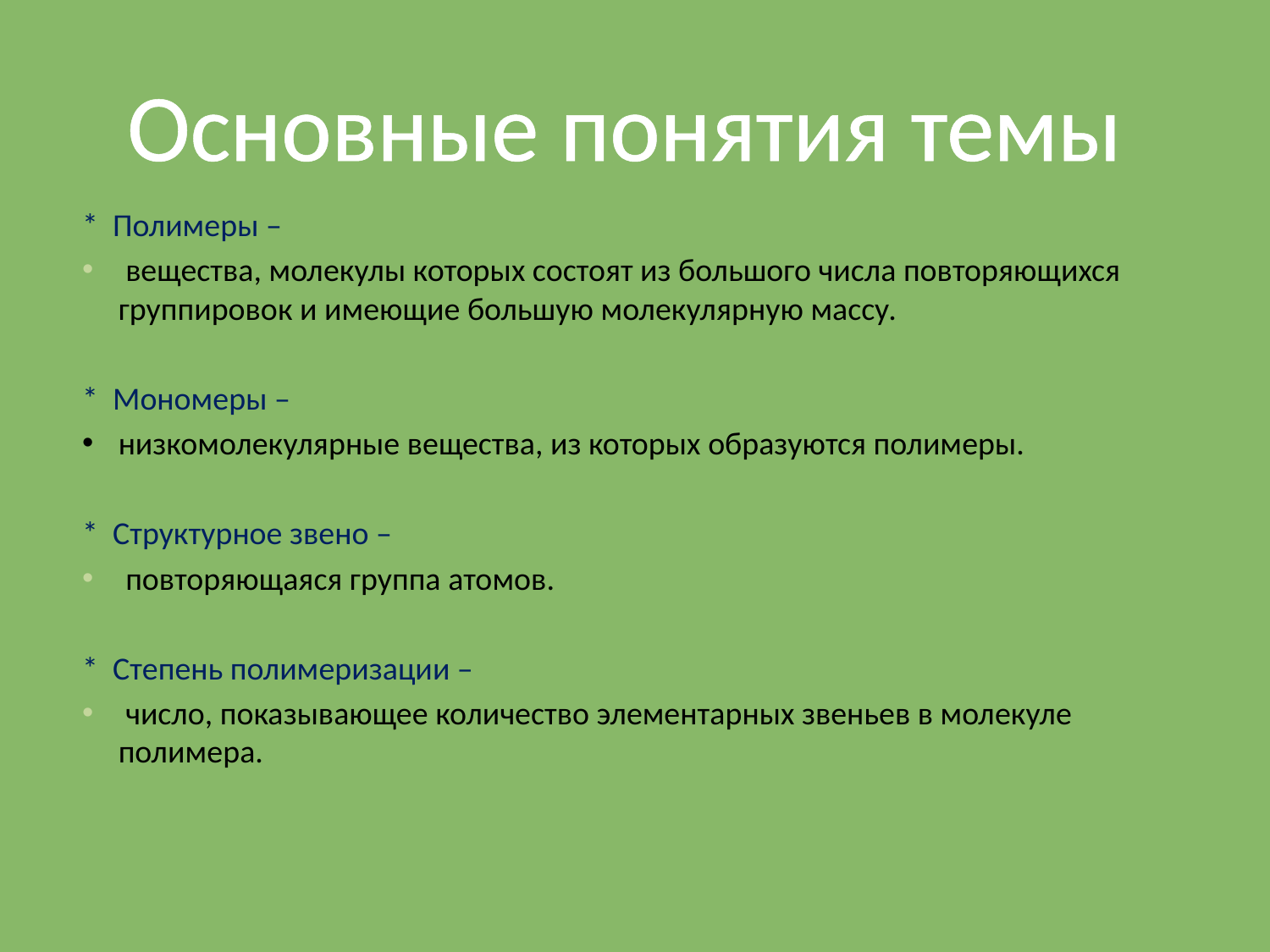

Основные понятия темы
*  Полимеры –
 вещества, молекулы которых состоят из большого числа повторяющихся группировок и имеющие большую молекулярную массу.

*  Мономеры –
низкомолекулярные вещества, из которых образуются полимеры.

*  Структурное звено –
 повторяющаяся группа атомов.

*  Степень полимеризации –
 число, показывающее количество элементарных звеньев в молекуле полимера.